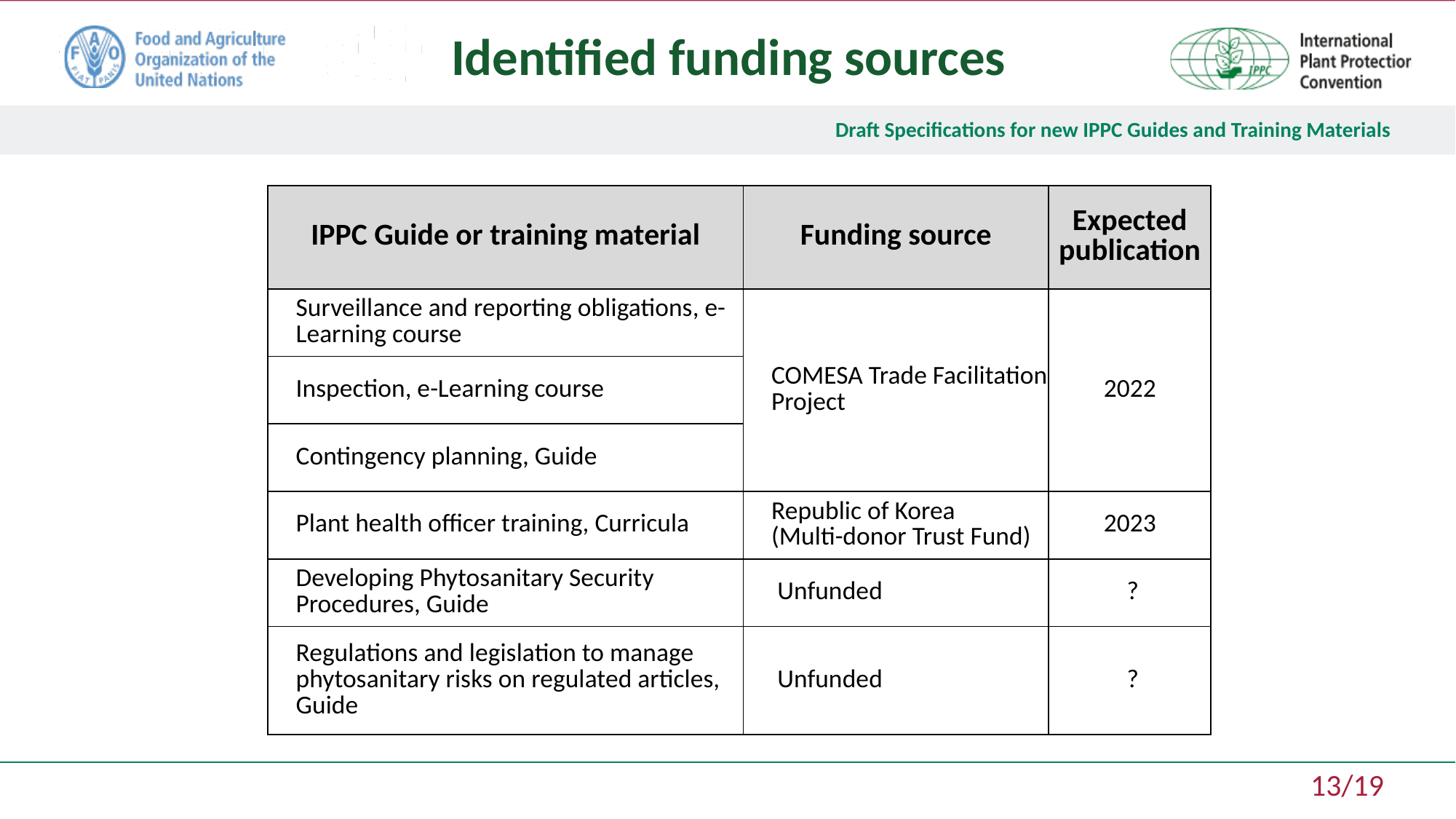

Identified funding sources
| IPPC Guide or training material | Funding source | Expected publication |
| --- | --- | --- |
| Surveillance and reporting obligations, e-Learning course | COMESA Trade Facilitation Project | 2022 |
| Inspection, e-Learning course |  |  |
| Contingency planning, Guide |  |  |
| Plant health officer training, Curricula | Republic of Korea (Multi-donor Trust Fund) | 2023 |
| Developing Phytosanitary Security Procedures, Guide | Unfunded | ? |
| Regulations and legislation to manage phytosanitary risks on regulated articles, Guide | Unfunded | ? |